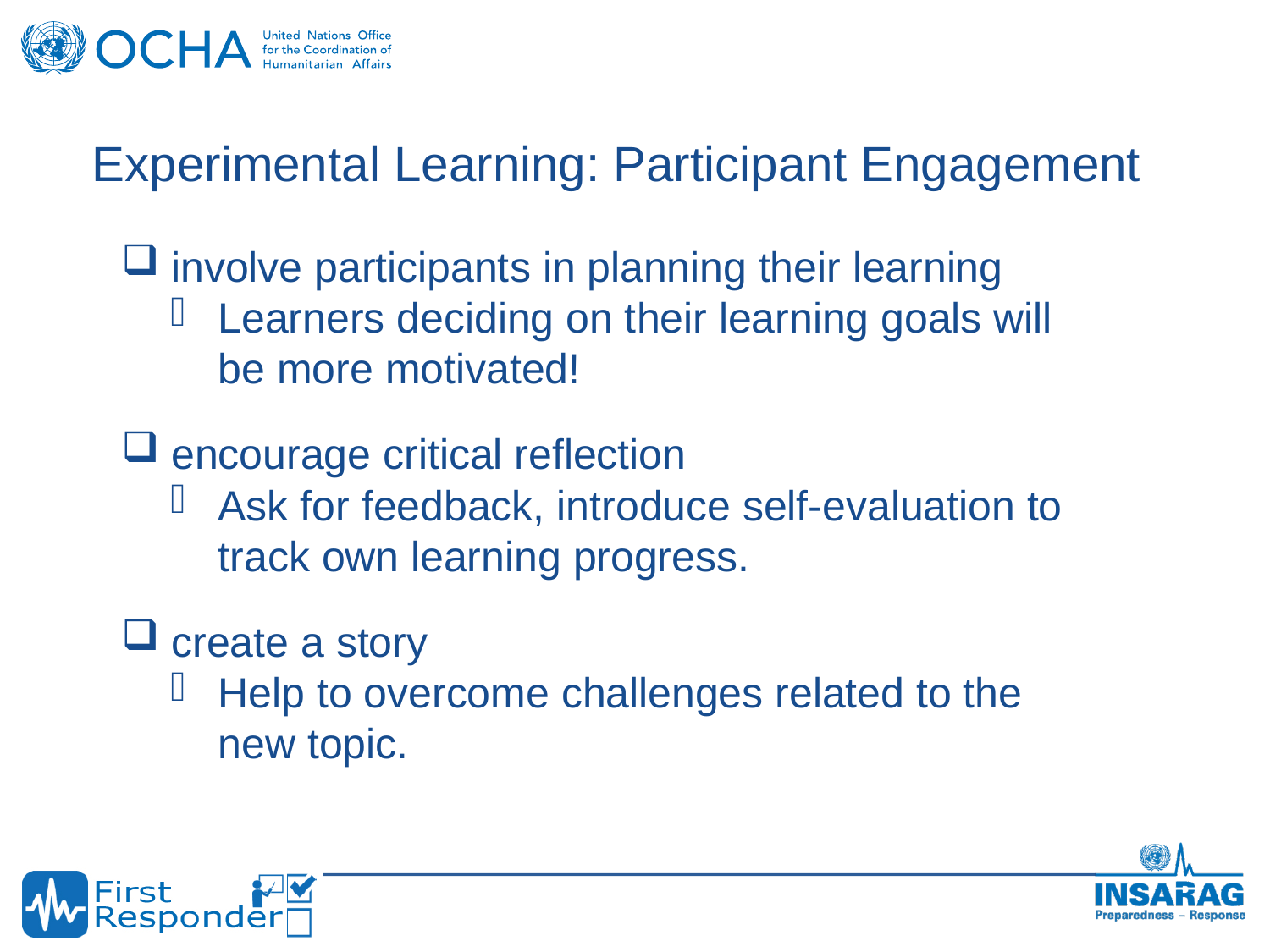

# Experimental Learning: Participant Engagement
involve participants in planning their learning
Learners deciding on their learning goals will be more motivated!
encourage critical reflection
Ask for feedback, introduce self-evaluation to track own learning progress.
create a story
Help to overcome challenges related to the new topic.